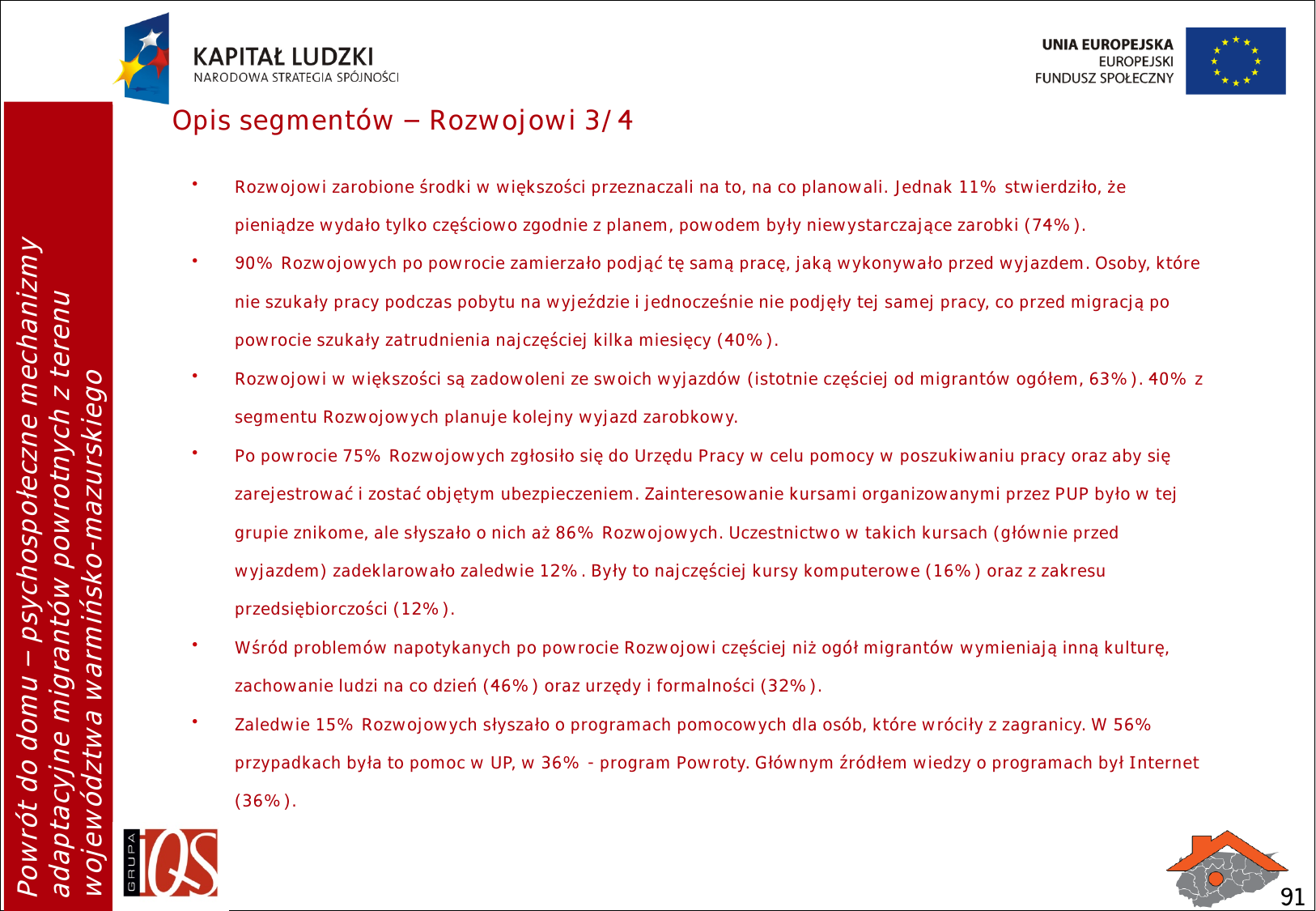

Opis segmentów – Rozwojowi 3/4
Rozwojowi zarobione środki w większości przeznaczali na to, na co planowali. Jednak 11% stwierdziło, że pieniądze wydało tylko częściowo zgodnie z planem, powodem były niewystarczające zarobki (74%).
90% Rozwojowych po powrocie zamierzało podjąć tę samą pracę, jaką wykonywało przed wyjazdem. Osoby, które nie szukały pracy podczas pobytu na wyjeździe i jednocześnie nie podjęły tej samej pracy, co przed migracją po powrocie szukały zatrudnienia najczęściej kilka miesięcy (40%).
Rozwojowi w większości są zadowoleni ze swoich wyjazdów (istotnie częściej od migrantów ogółem, 63%). 40% z segmentu Rozwojowych planuje kolejny wyjazd zarobkowy.
Po powrocie 75% Rozwojowych zgłosiło się do Urzędu Pracy w celu pomocy w poszukiwaniu pracy oraz aby się  zarejestrować i zostać objętym ubezpieczeniem. Zainteresowanie kursami organizowanymi przez PUP było w tej grupie znikome, ale słyszało o nich aż 86% Rozwojowych. Uczestnictwo w takich kursach (głównie przed wyjazdem) zadeklarowało zaledwie 12%. Były to najczęściej kursy komputerowe (16%) oraz z zakresu przedsiębiorczości (12%).
Wśród problemów napotykanych po powrocie Rozwojowi częściej niż ogół migrantów wymieniają inną kulturę, zachowanie ludzi na co dzień (46%) oraz urzędy i formalności (32%).
Zaledwie 15% Rozwojowych słyszało o programach pomocowych dla osób, które wróciły z zagranicy. W 56% przypadkach była to pomoc w UP, w 36% - program Powroty. Głównym źródłem wiedzy o programach był Internet (36%).
91